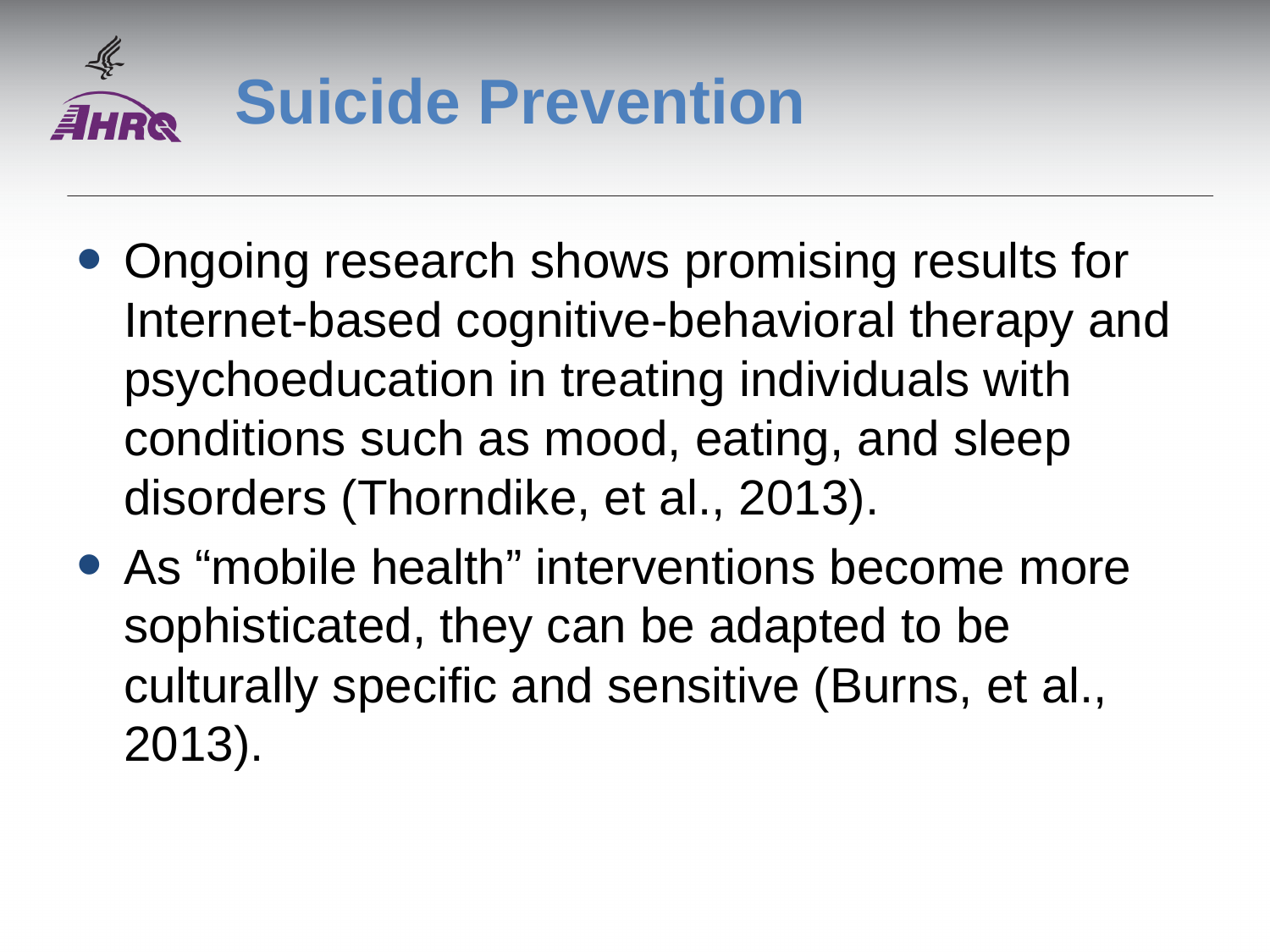

# Suicide Prevention
Ongoing research shows promising results for Internet-based cognitive-behavioral therapy and psychoeducation in treating individuals with conditions such as mood, eating, and sleep disorders (Thorndike, et al., 2013).
As “mobile health” interventions become more sophisticated, they can be adapted to be culturally specific and sensitive (Burns, et al., 2013).